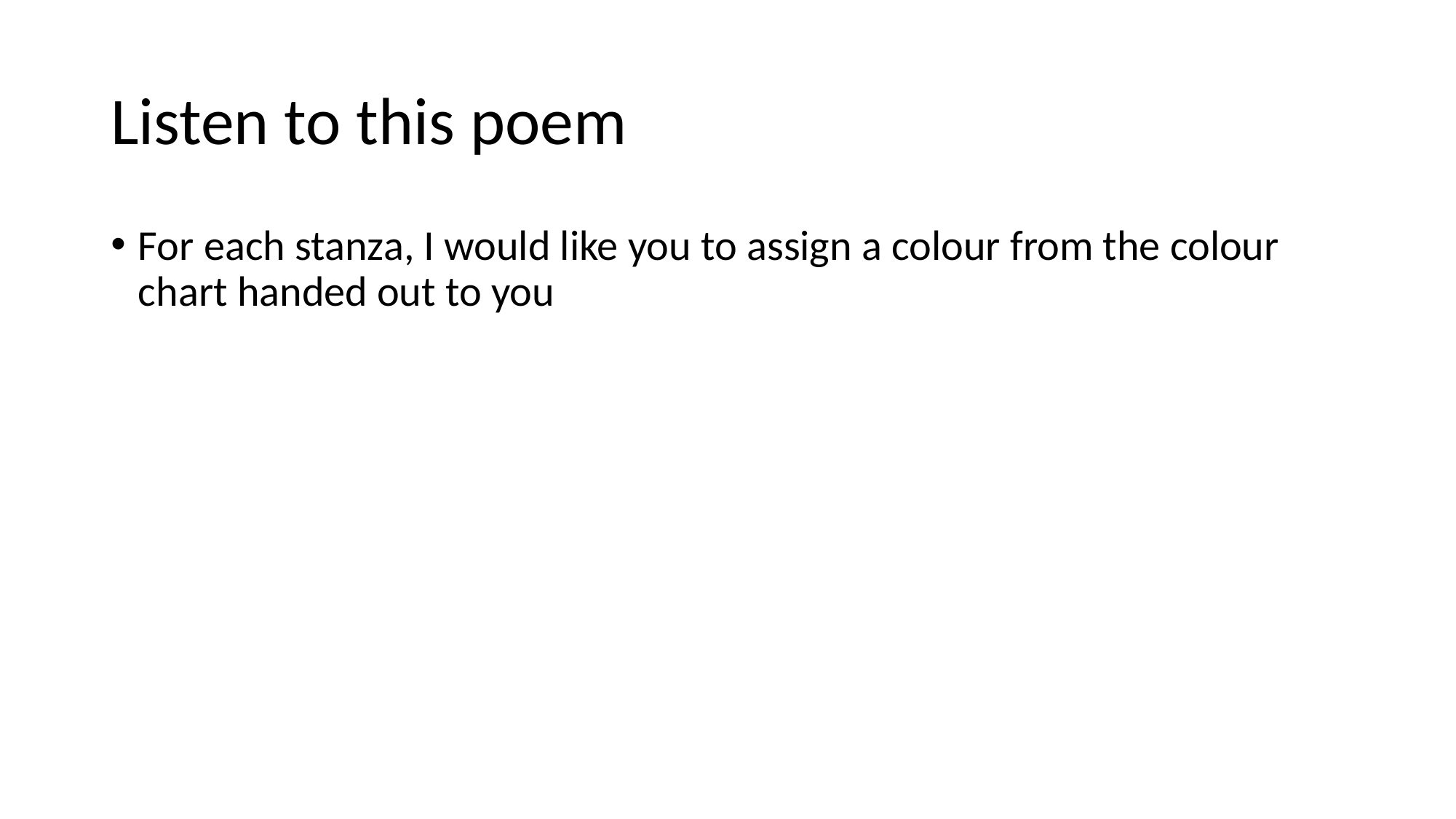

# Listen to this poem
For each stanza, I would like you to assign a colour from the colour chart handed out to you